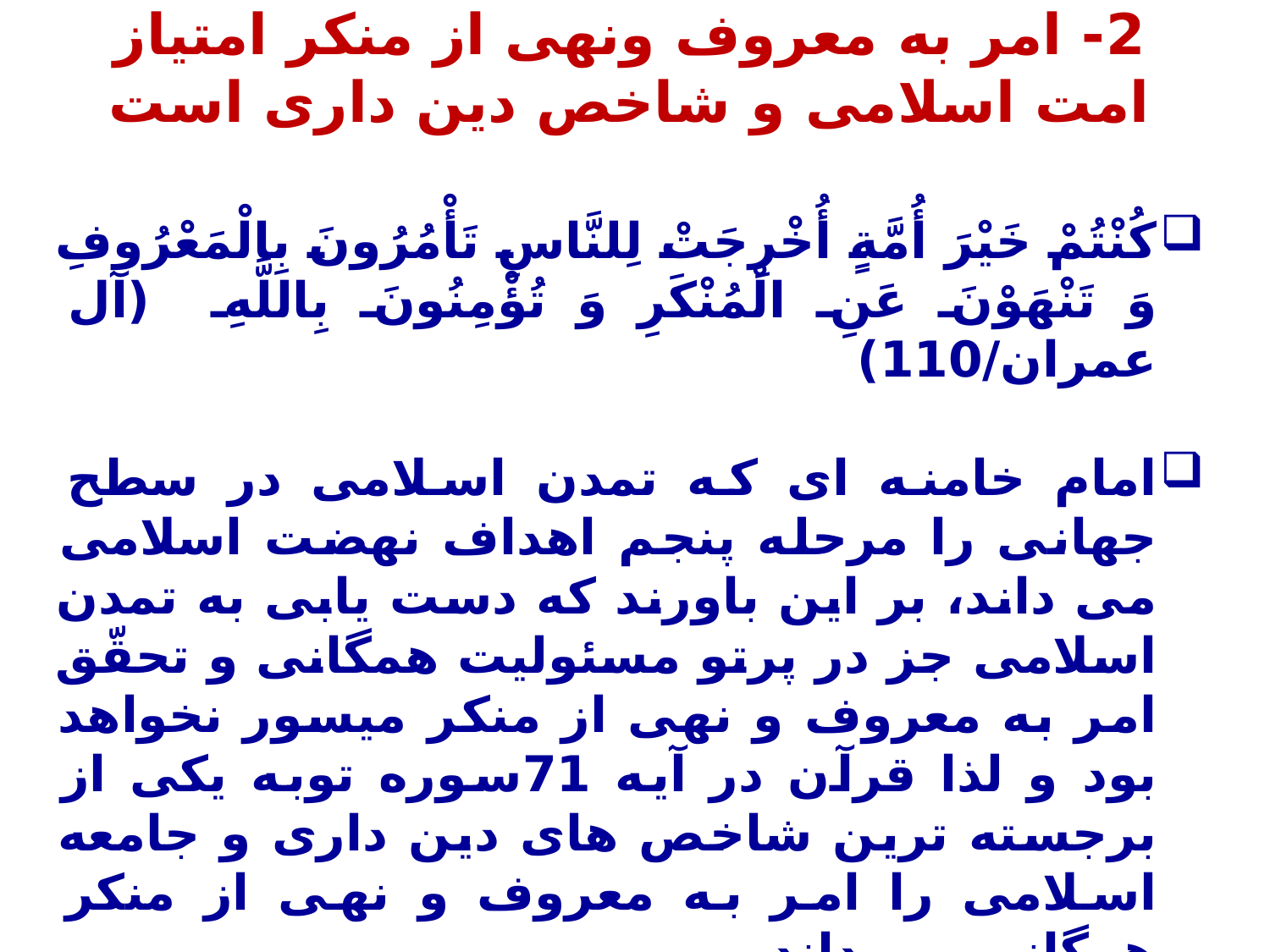

2- امر به معروف ونهی از منکر امتیاز امت اسلامی و شاخص دین داری است

کُنْتُمْ خَيْرَ أُمَّةٍ أُخْرِجَتْ لِلنَّاسِ تَأْمُرُونَ بِالْمَعْرُوفِ وَ تَنْهَوْنَ عَنِ الْمُنْکَرِ وَ تُؤْمِنُونَ بِاللَّهِ  (آل عمران/110)

امام خامنه ای که تمدن اسلامی در سطح جهانی را مرحله پنجم اهداف نهضت اسلامی می داند، بر این باورند که دست یابی به تمدن اسلامی جز در پرتو مسئولیت همگانی و تحقّق امر به معروف و نهی از منکر میسور نخواهد بود و لذا قرآن در آیه 71سوره توبه یکی از برجسته ترین شاخص های دین داری و جامعه اسلامی را امر به معروف و نهی از منکر همگانی می داند.